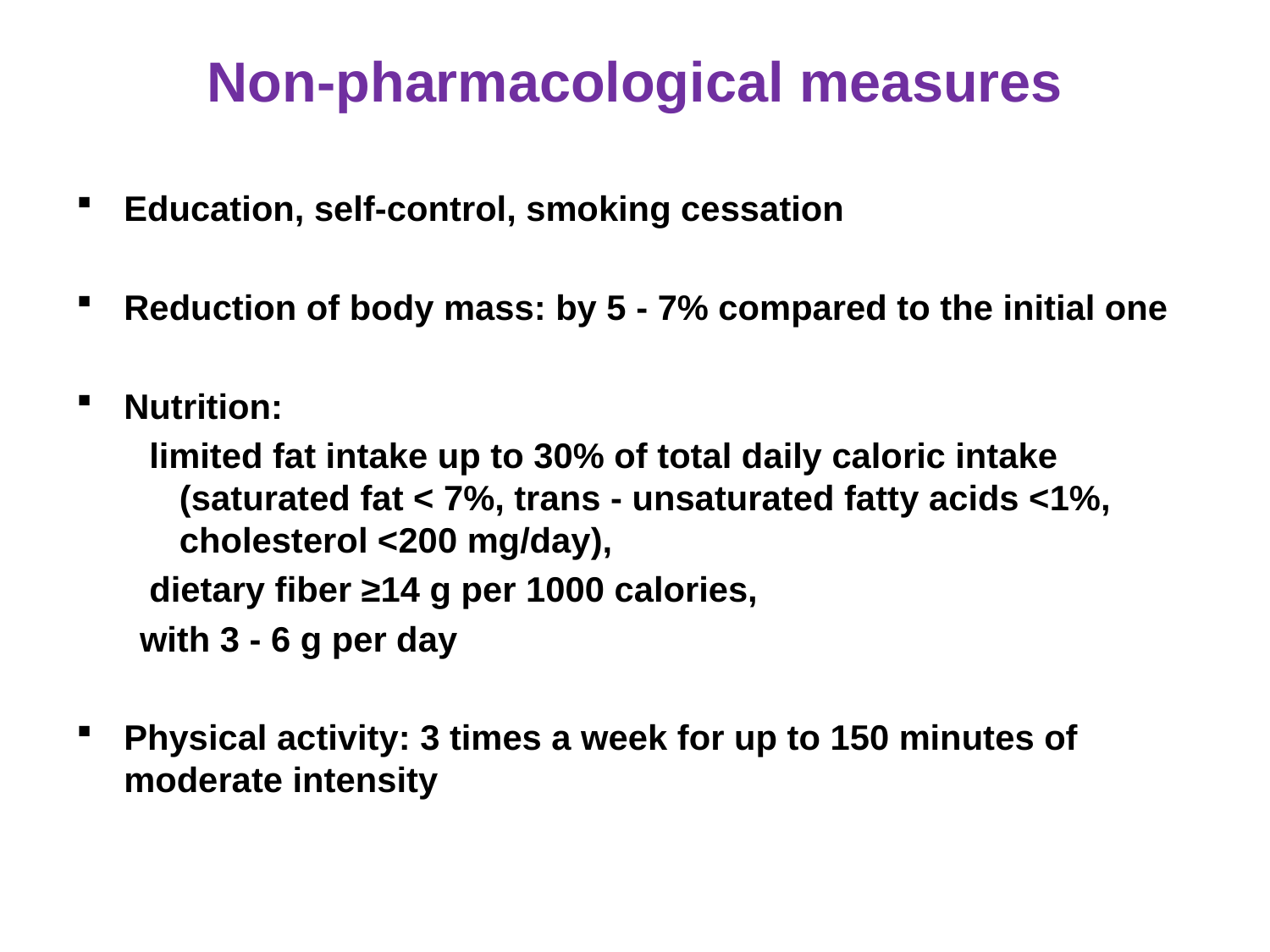

# Non-pharmacological measures
Education, self-control, smoking cessation

Reduction of body mass: by 5 - 7% compared to the initial one

Nutrition:
 limited fat intake up to 30% of total daily caloric intake (saturated fat < 7%, trans - unsaturated fatty acids <1%, cholesterol <200 mg/day),
 dietary fiber ≥14 g per 1000 calories,
with 3 - 6 g per day

Physical activity: 3 times a week for up to 150 minutes of moderate intensity